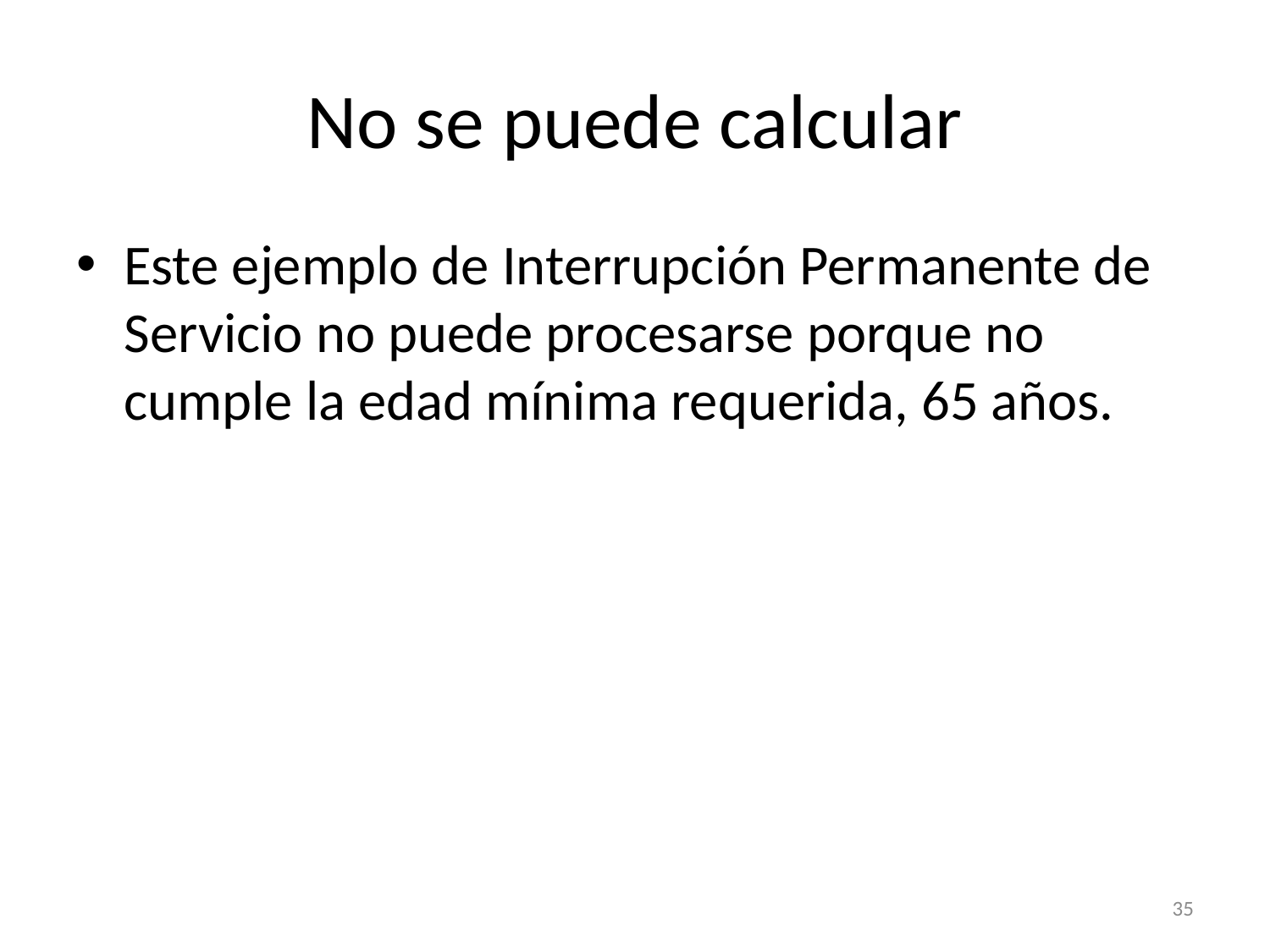

# No se puede calcular
Este ejemplo de Interrupción Permanente de Servicio no puede procesarse porque no cumple la edad mínima requerida, 65 años.
35